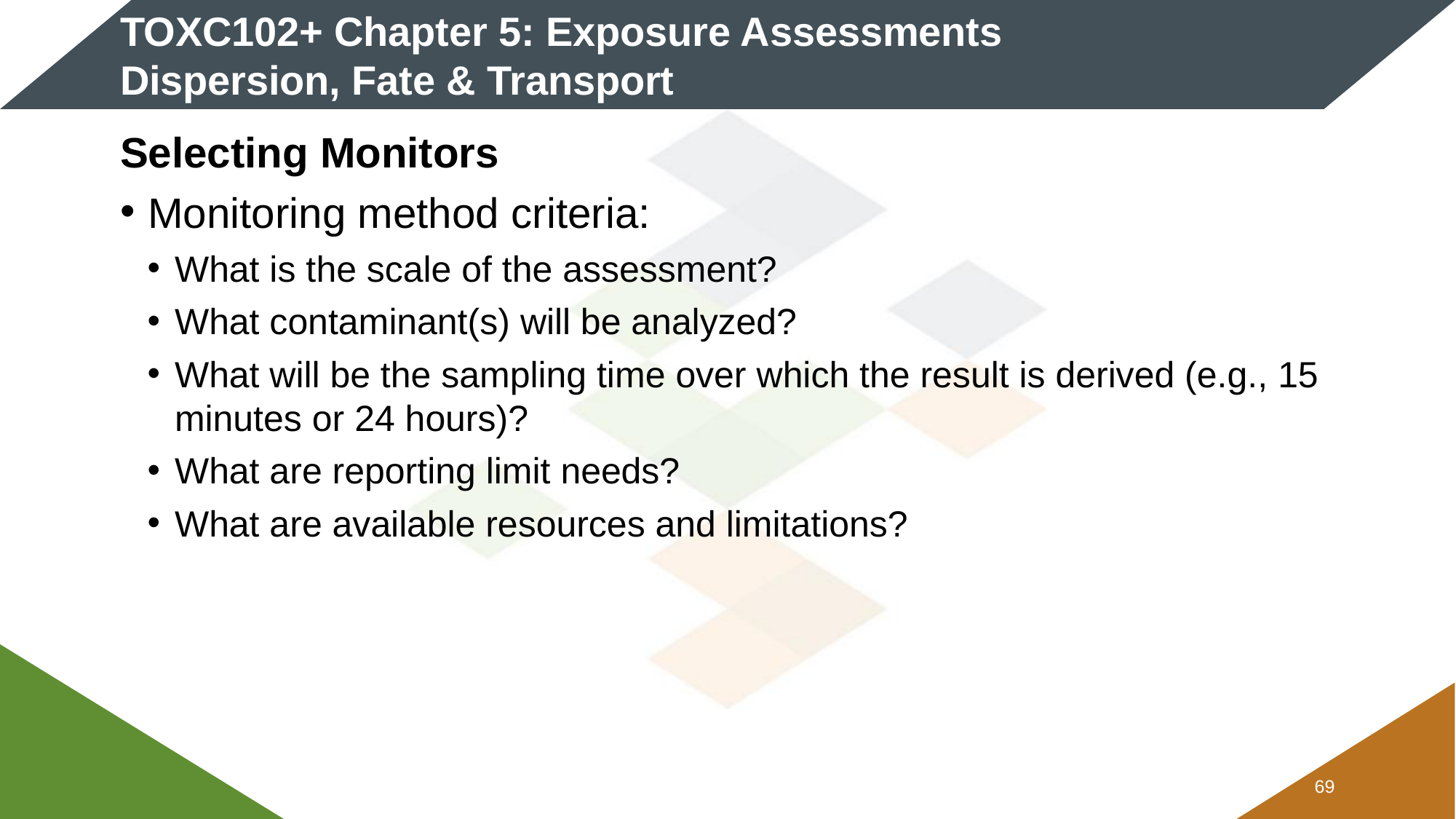

# TOXC102+ Chapter 5: Exposure Assessments Dispersion, Fate & Transport
Selecting Monitors
Monitoring method criteria:
What is the scale of the assessment?
What contaminant(s) will be analyzed?
What will be the sampling time over which the result is derived (e.g., 15 minutes or 24 hours)?
What are reporting limit needs?
What are available resources and limitations?
69